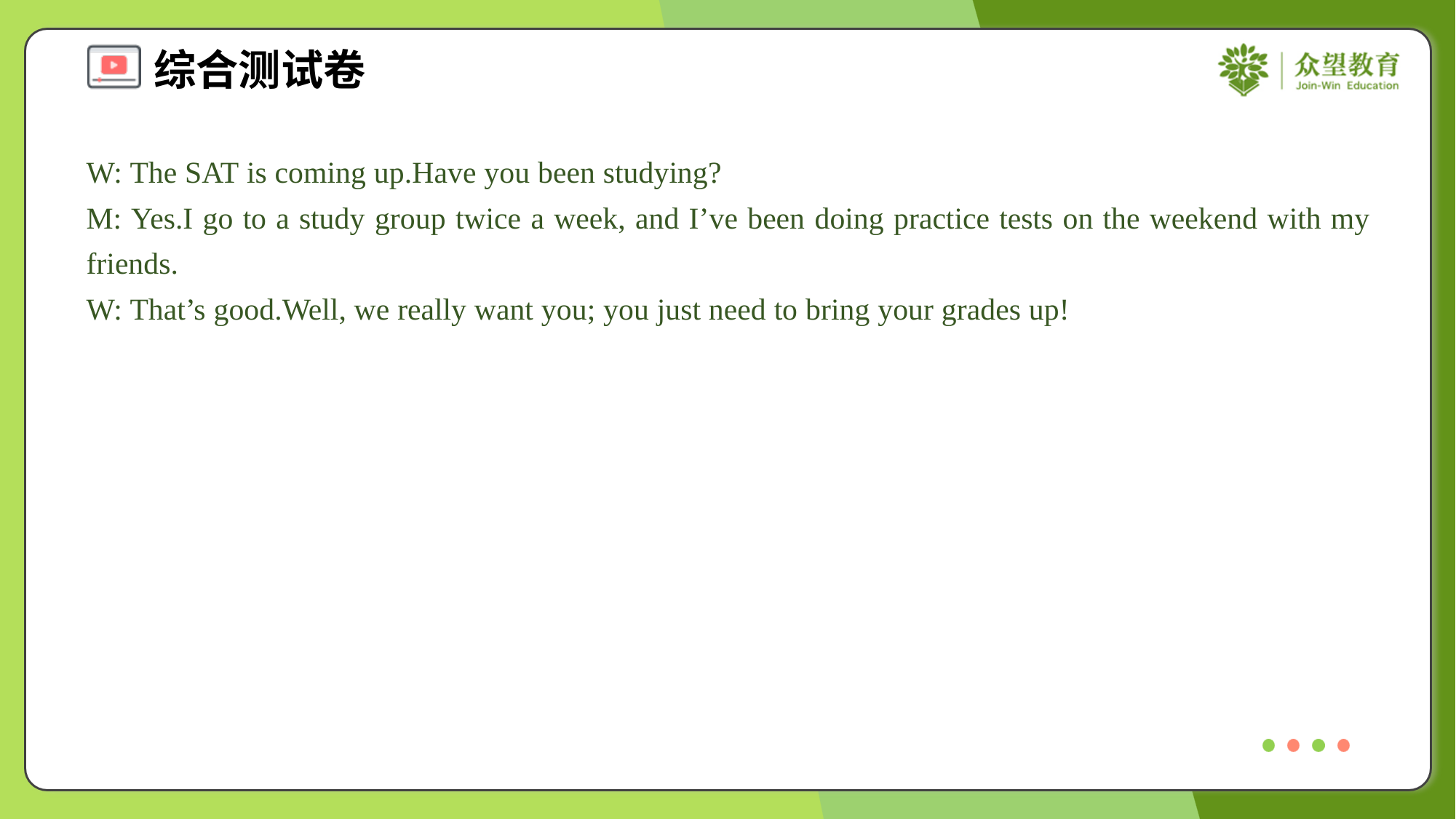

W: The SAT is coming up.Have you been studying?
M: Yes.I go to a study group twice a week, and I’ve been doing practice tests on the weekend with my friends.
W: That’s good.Well, we really want you; you just need to bring your grades up!